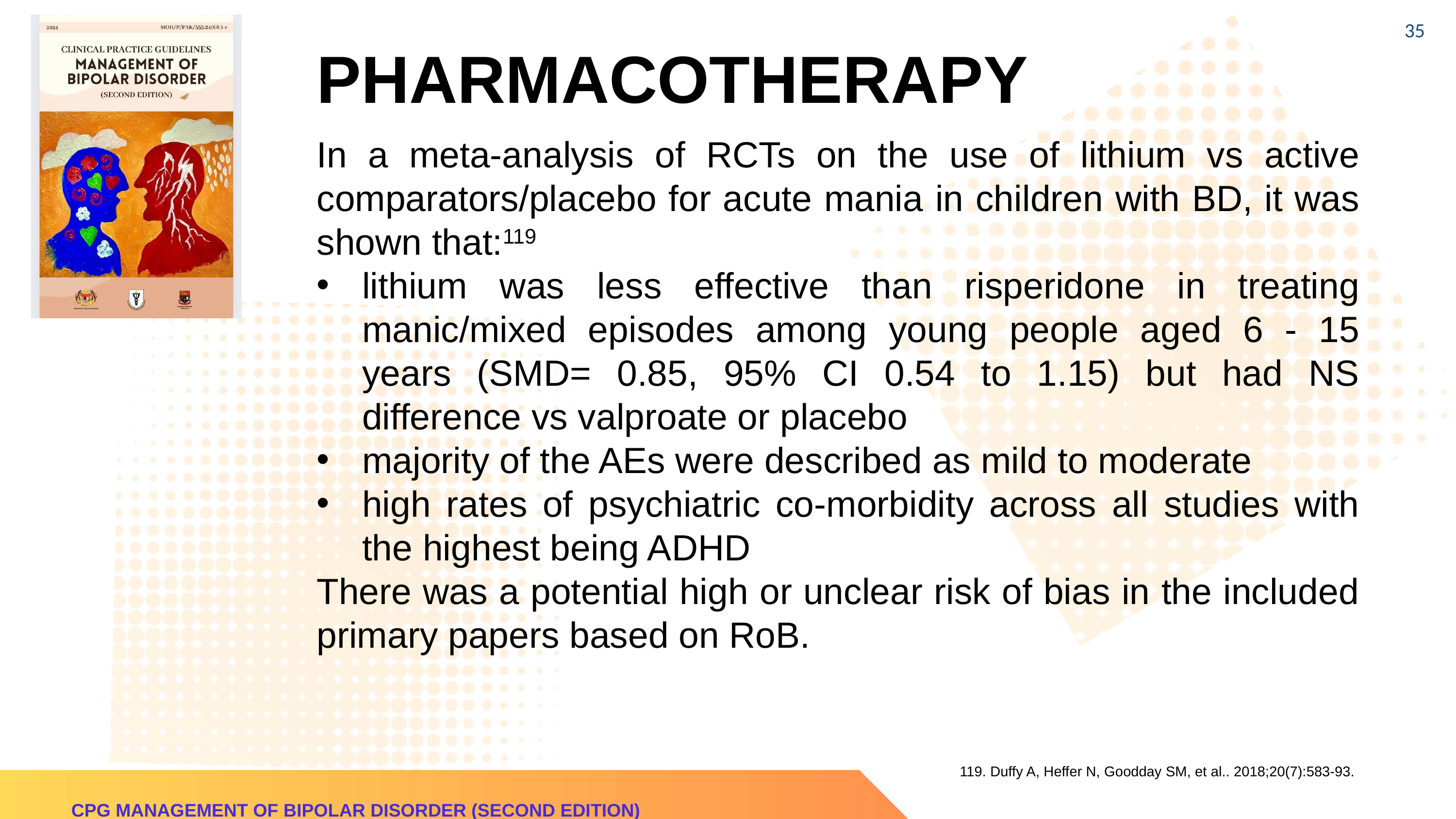

35
PHARMACOTHERAPY

In a meta-analysis of RCTs on the use of lithium vs active comparators/placebo for acute mania in children with BD, it was shown that:119
lithium was less effective than risperidone in treating manic/mixed episodes among young people aged 6 - 15 years (SMD= 0.85, 95% CI 0.54 to 1.15) but had NS difference vs valproate or placebo
majority of the AEs were described as mild to moderate
high rates of psychiatric co-morbidity across all studies with the highest being ADHD
There was a potential high or unclear risk of bias in the included primary papers based on RoB.

119. Duffy A, Heffer N, Goodday SM, et al.. 2018;20(7):583-93.

CPG MANAGEMENT OF BIPOLAR DISORDER (SECOND EDITION)